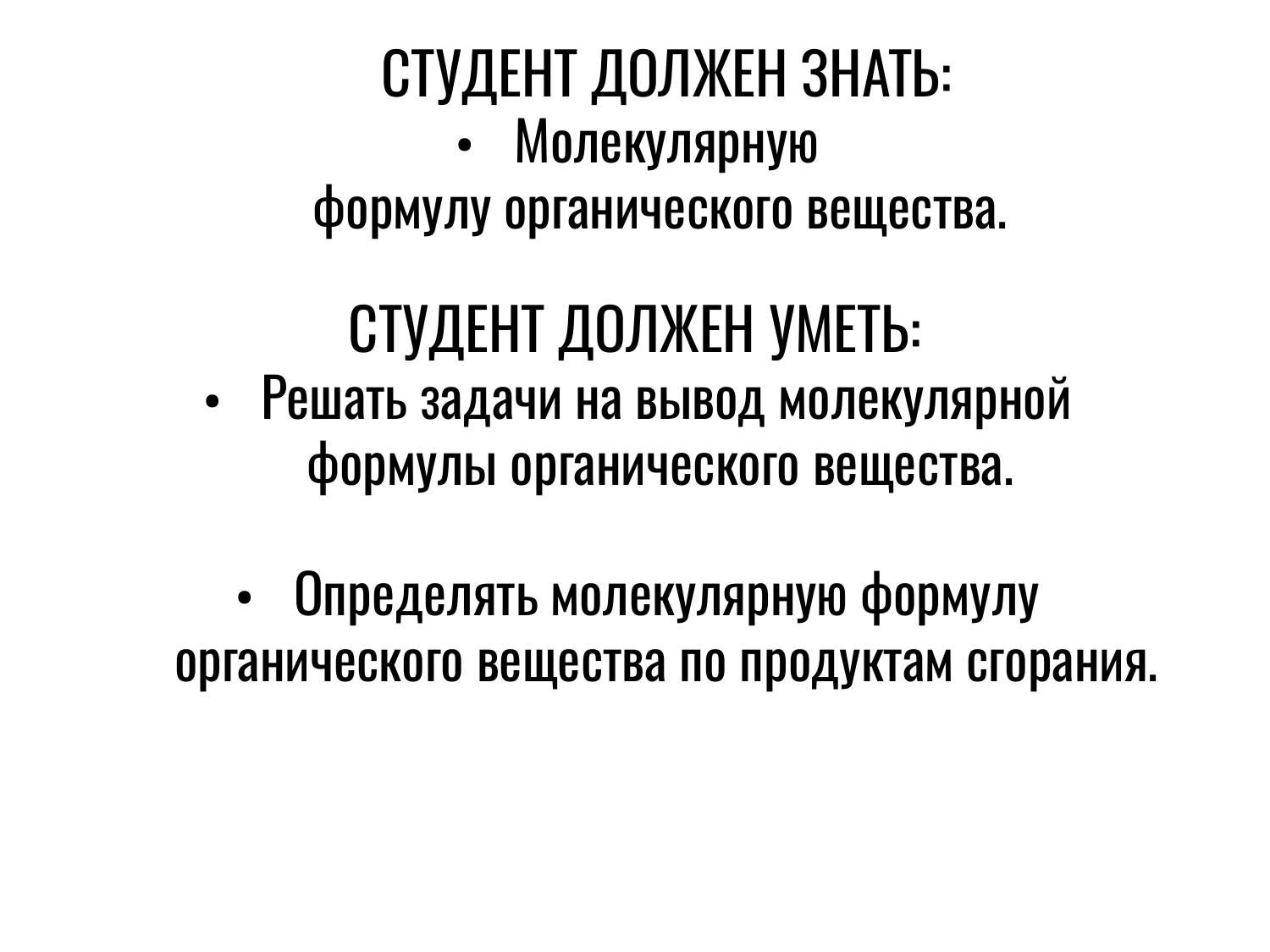

СТУДЕНТ ДОЛЖЕН ЗНАТЬ:
Молекулярную
формулу органического вещества.

СТУДЕНТ ДОЛЖЕН УМЕТЬ:
Решать задачи на вывод молекулярной
формулы органического вещества.

Определять молекулярную формулу органического вещества по продуктам сгорания.